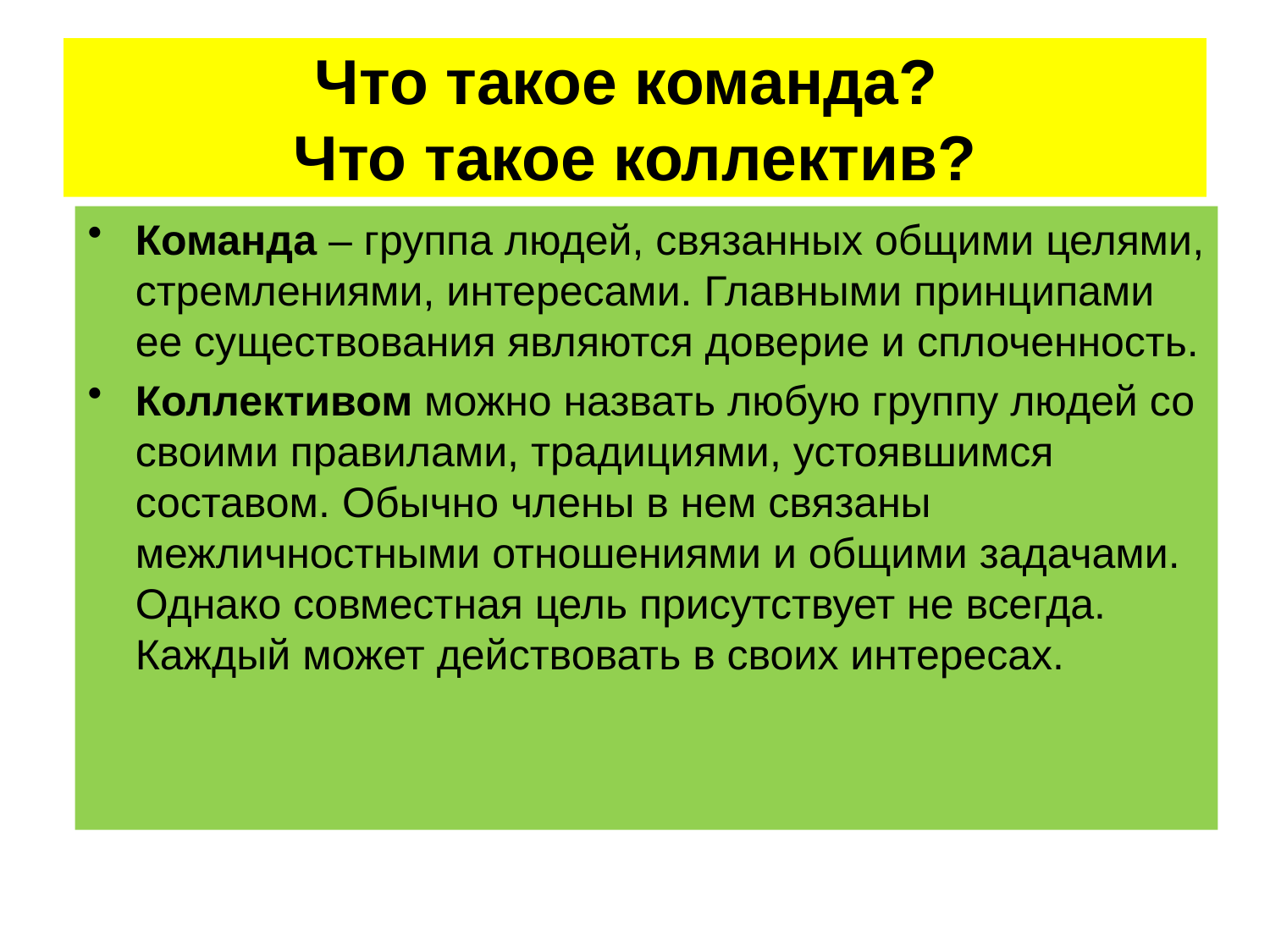

# Что такое команда? Что такое коллектив?
Команда – группа людей, связанных общими целями, стремлениями, интересами. Главными принципами ее существования являются доверие и сплоченность.
Коллективом можно назвать любую группу людей со своими правилами, традициями, устоявшимся составом. Обычно члены в нем связаны межличностными отношениями и общими задачами. Однако совместная цель присутствует не всегда. Каждый может действовать в своих интересах.